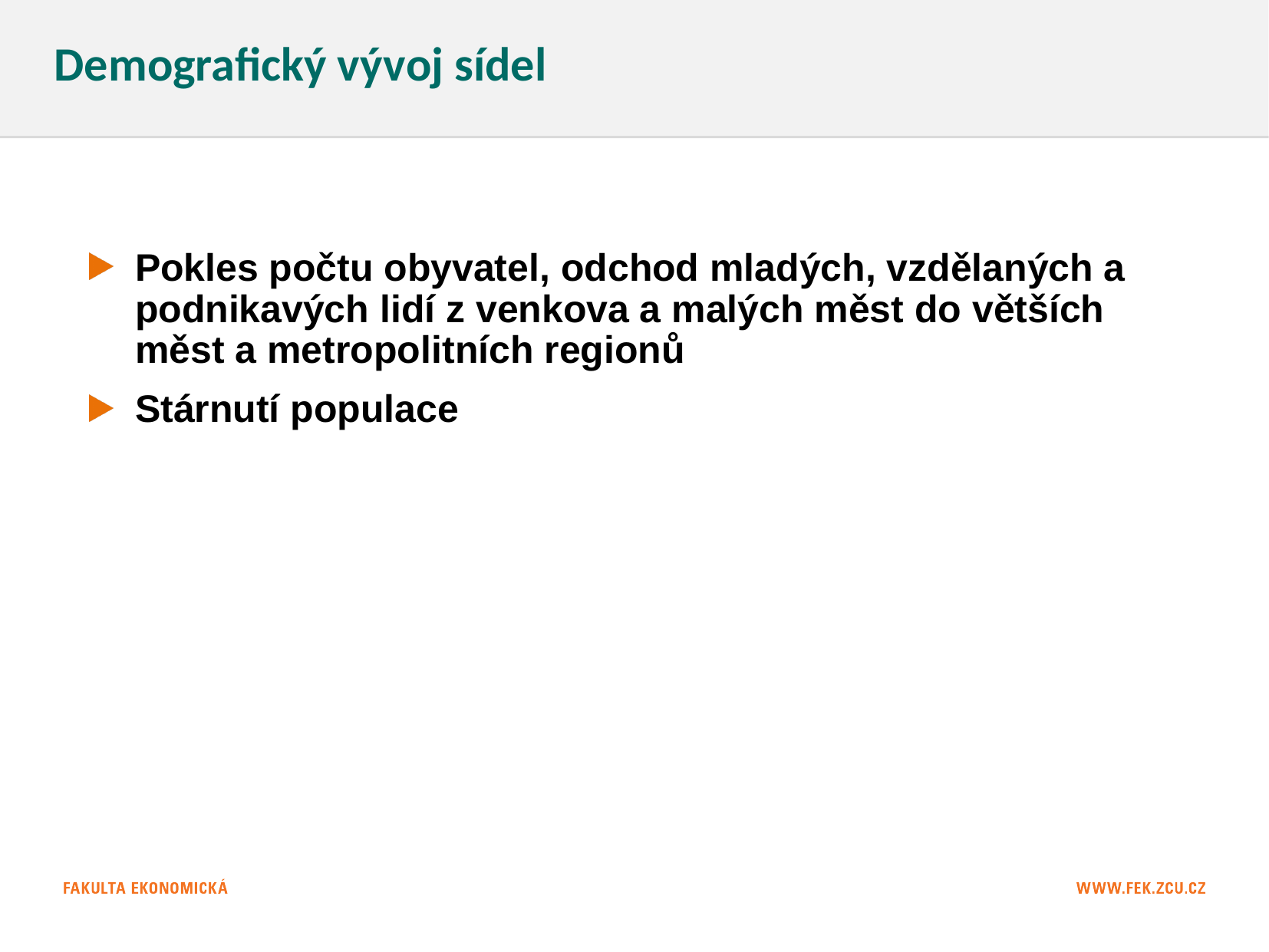

# Demografický vývoj sídel
Pokles počtu obyvatel, odchod mladých, vzdělaných a podnikavých lidí z venkova a malých měst do větších měst a metropolitních regionů
Stárnutí populace